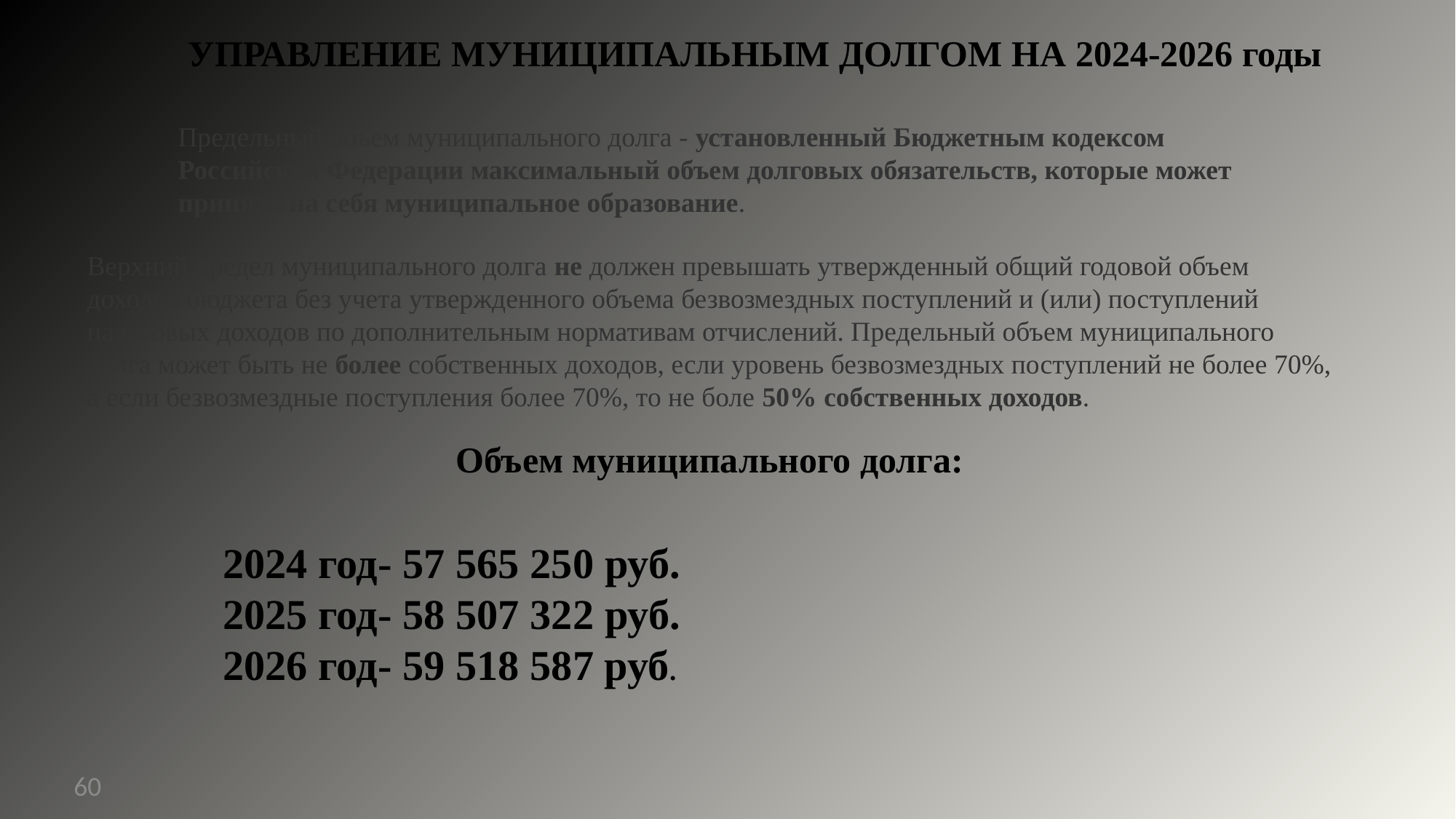

УПРАВЛЕНИЕ МУНИЦИПАЛЬНЫМ ДОЛГОМ НА 2024-2026 годы
Предельный объем муниципального долга - установленный Бюджетным кодексом Российской Федерации максимальный объем долговых обязательств, которые может принять на себя муниципальное образование.
Верхний предел муниципального долга не должен превышать утвержденный общий годовой объем доходов бюджета без учета утвержденного объема безвозмездных поступлений и (или) поступлений налоговых доходов по дополнительным нормативам отчислений. Предельный объем муниципального долга может быть не более собственных доходов, если уровень безвозмездных поступлений не более 70%, а если безвозмездные поступления более 70%, то не боле 50% собственных доходов.
Объем муниципального долга:
2024 год- 57 565 250 руб.
2025 год- 58 507 322 руб.
2026 год- 59 518 587 руб.
60